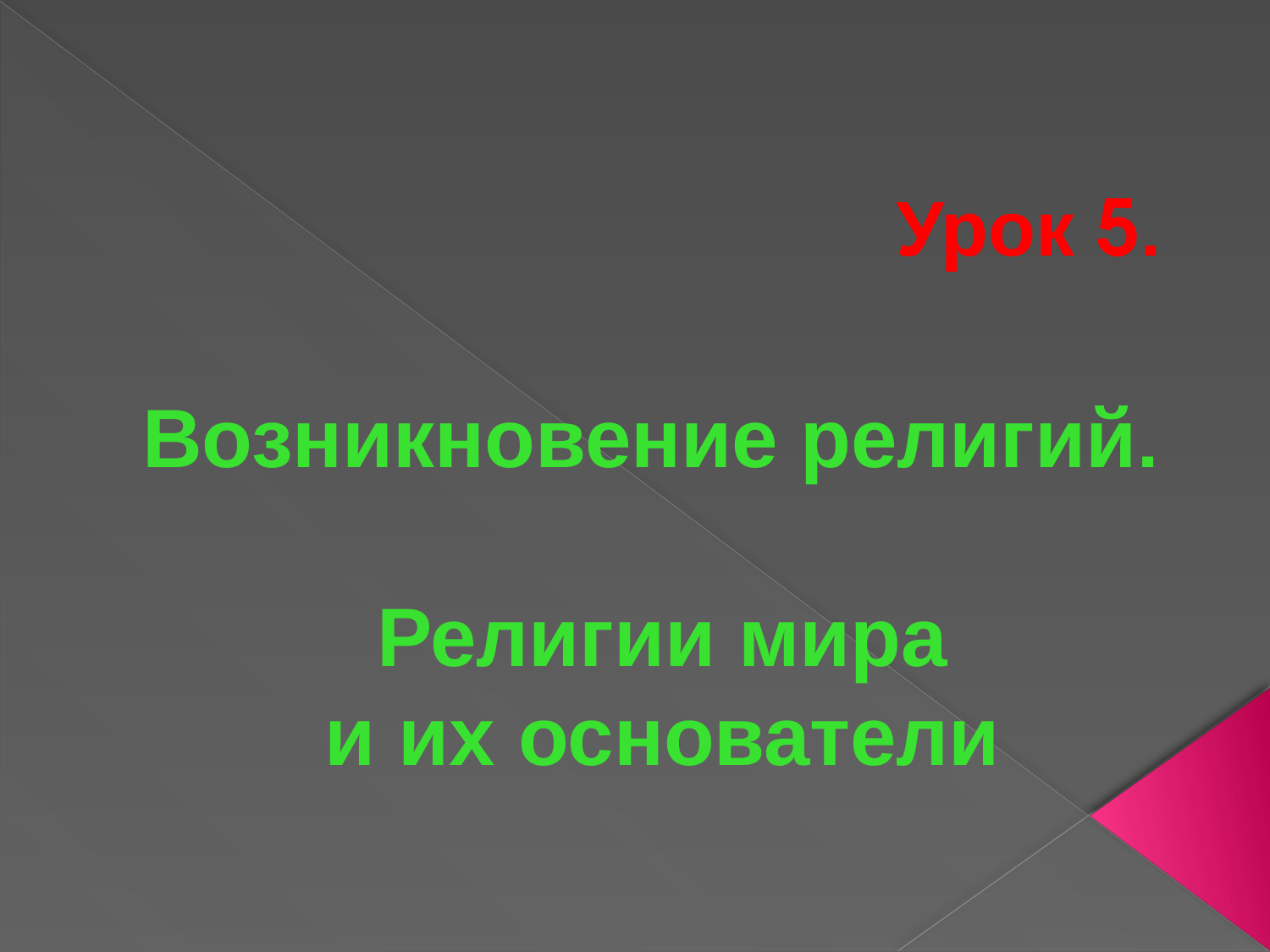

# Урок 5.

Возникновение религий.

Религии мира
 и их основатели